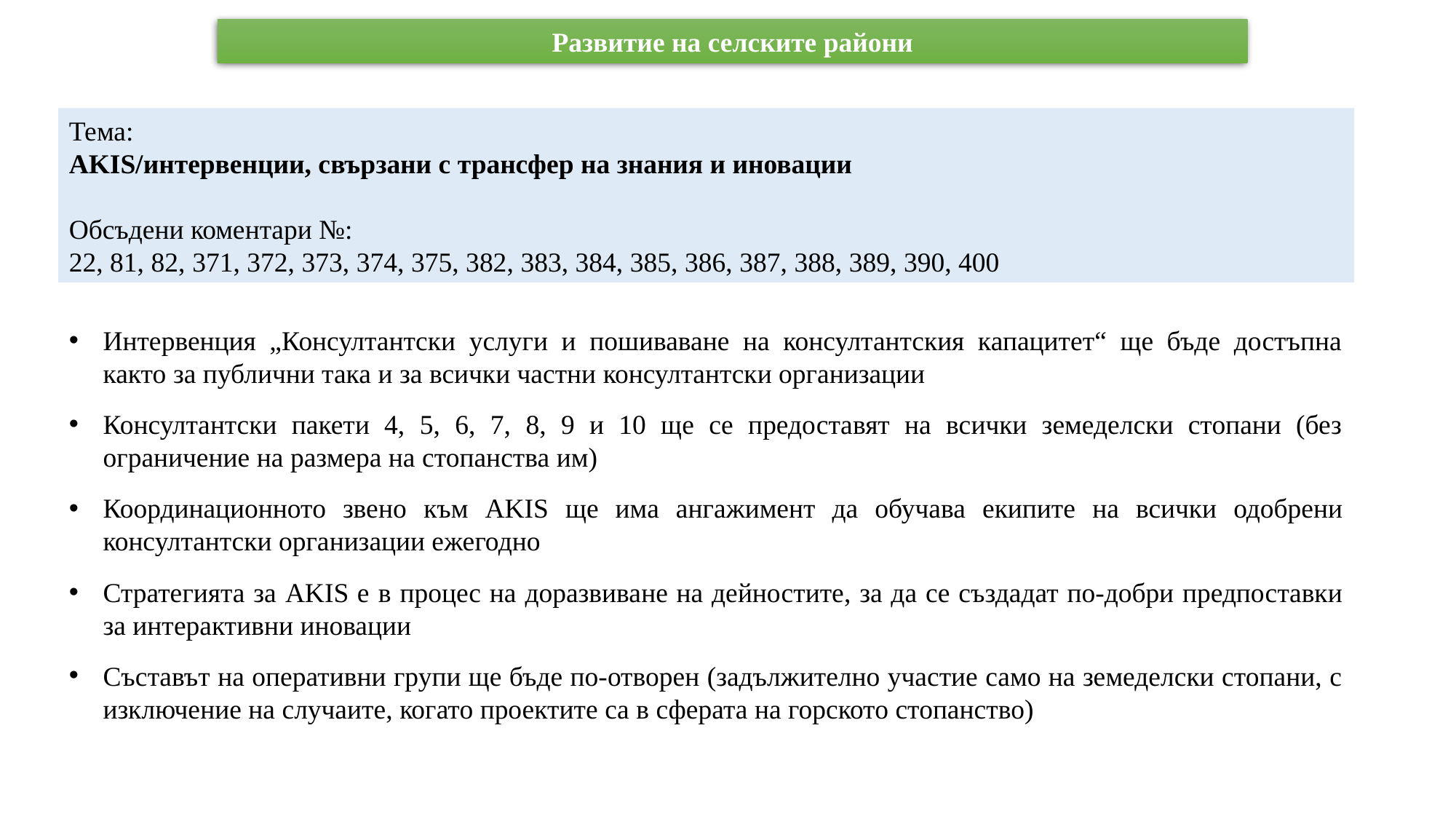

Развитие на селските райони
Тема:
AKIS/интервенции, свързани с трансфер на знания и иновации

Обсъдени коментари №:
22, 81, 82, 371, 372, 373, 374, 375, 382, 383, 384, 385, 386, 387, 388, 389, 390, 400
Интервенция „Консултантски услуги и пошиваване на консултантския капацитет“ ще бъде достъпна както за публични така и за всички частни консултантски организации
Консултантски пакети 4, 5, 6, 7, 8, 9 и 10 ще се предоставят на всички земеделски стопани (без ограничение на размера на стопанства им)
Координационното звенo към AKIS ще има ангажимент да обучава екипите на всички одобрени консултантски организации ежегодно
Стратегията за AKIS e в процес на доразвиване на дейностите, за да се създадат по-добри предпоставки за интерактивни иновации
Съставът на оперативни групи ще бъде по-отворен (задължително участие само на земеделски стопани, с изключение на случаите, когато проектите са в сферата на горското стопанство)